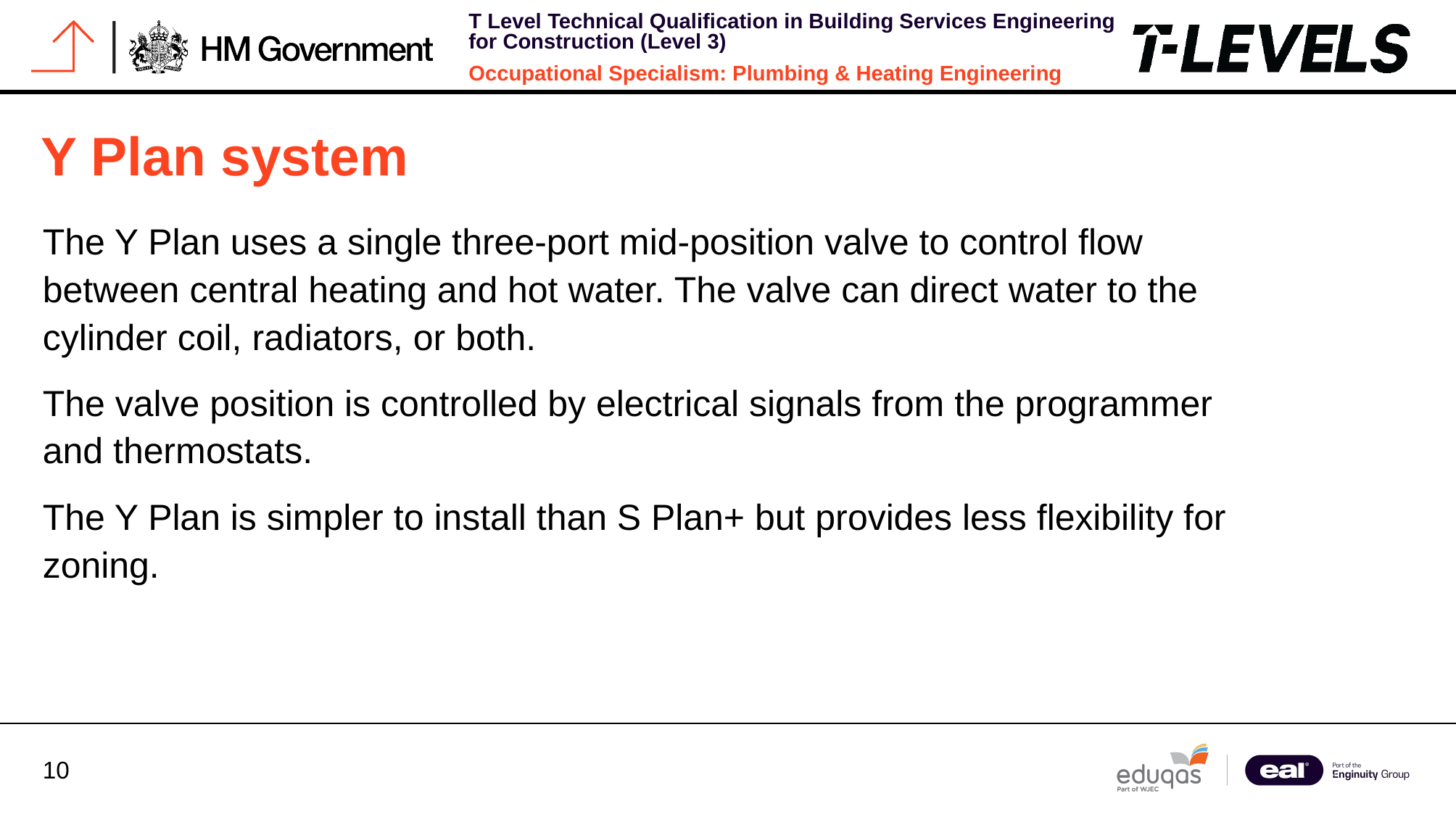

# Y Plan system
The Y Plan uses a single three-port mid-position valve to control flow between central heating and hot water. The valve can direct water to the cylinder coil, radiators, or both.
The valve position is controlled by electrical signals from the programmer and thermostats.
The Y Plan is simpler to install than S Plan+ but provides less flexibility for zoning.